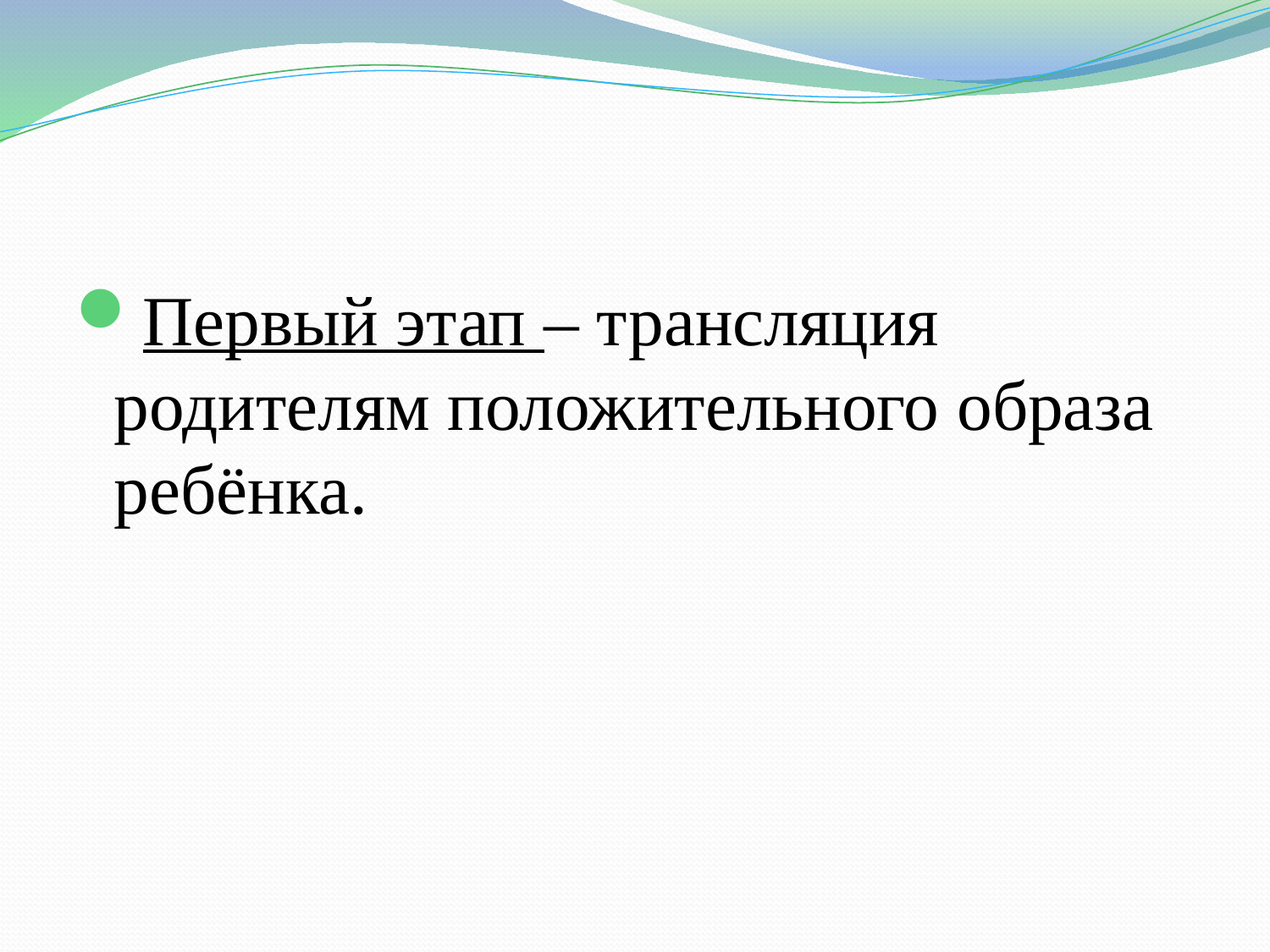

Первый этап – трансляция родителям положительного образа ребёнка.